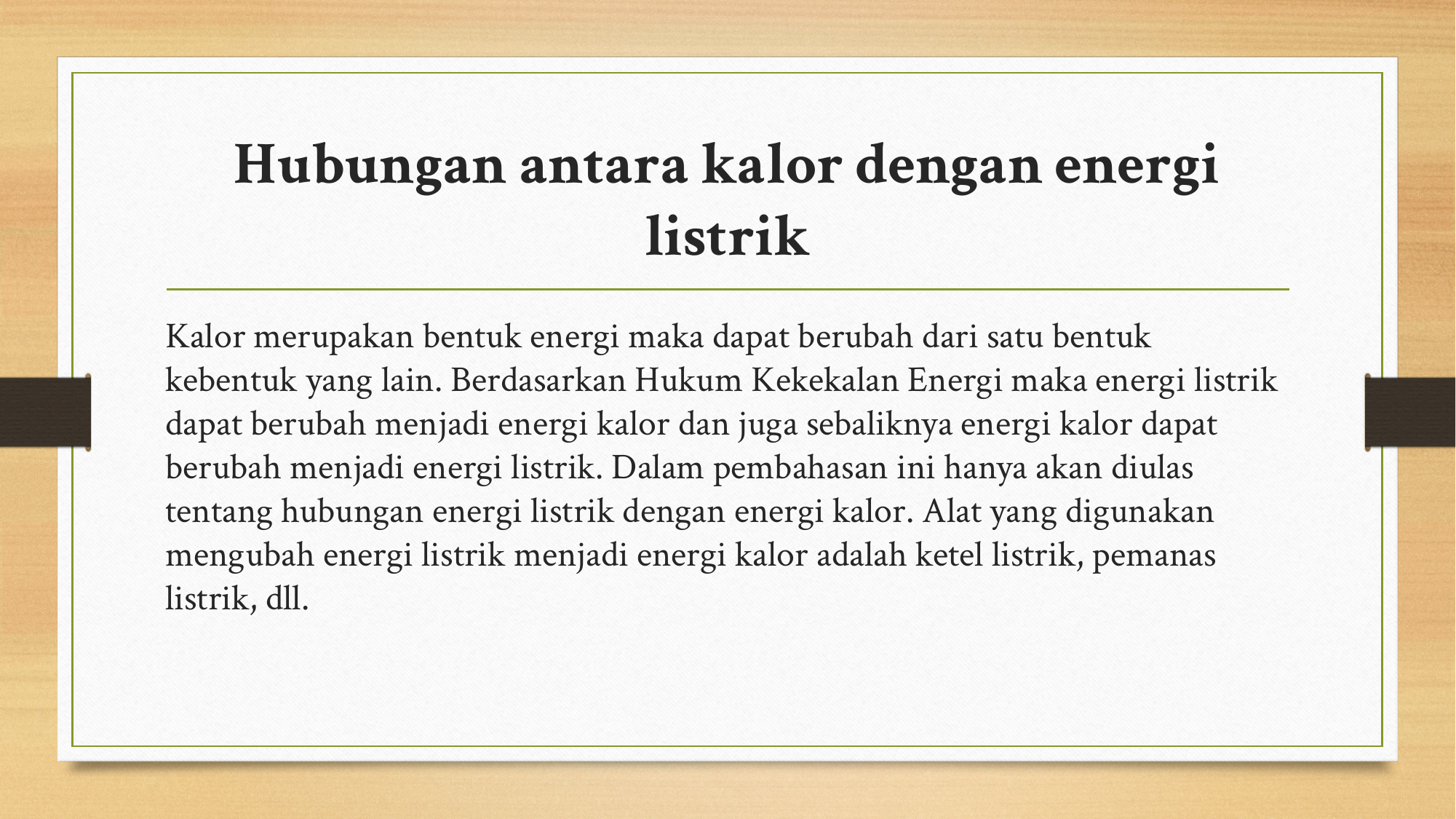

# Hubungan antara kalor dengan energi listrik
Kalor merupakan bentuk energi maka dapat berubah dari satu bentuk kebentuk yang lain. Berdasarkan Hukum Kekekalan Energi maka energi listrik dapat berubah menjadi energi kalor dan juga sebaliknya energi kalor dapat berubah menjadi energi listrik. Dalam pembahasan ini hanya akan diulas tentang hubungan energi listrik dengan energi kalor. Alat yang digunakan mengubah energi listrik menjadi energi kalor adalah ketel listrik, pemanas listrik, dll.